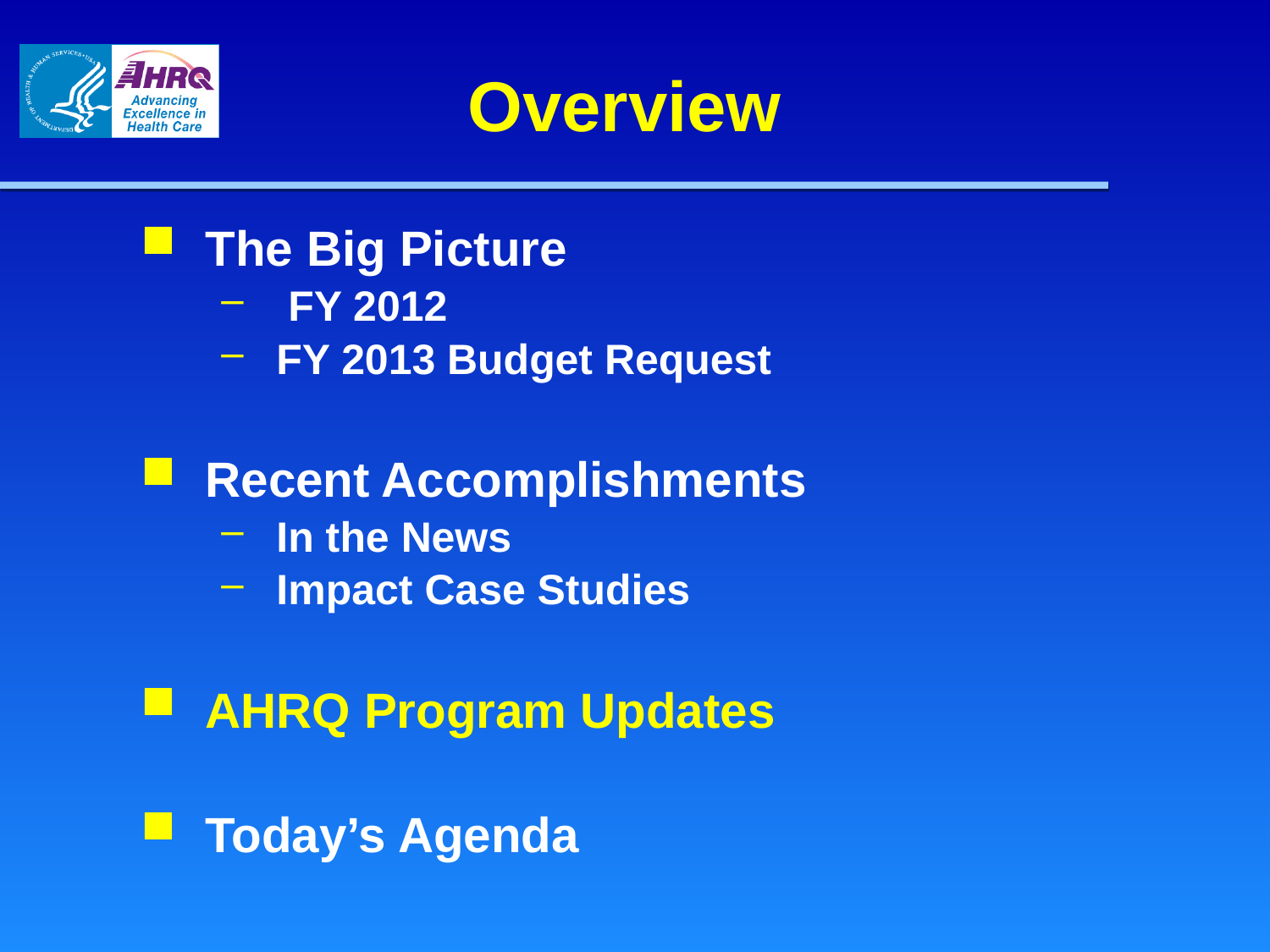

# Overview

The Big Picture
 FY 2012
FY 2013 Budget Request

Recent Accomplishments
In the News
Impact Case Studies

AHRQ Program Updates

Today’s Agenda